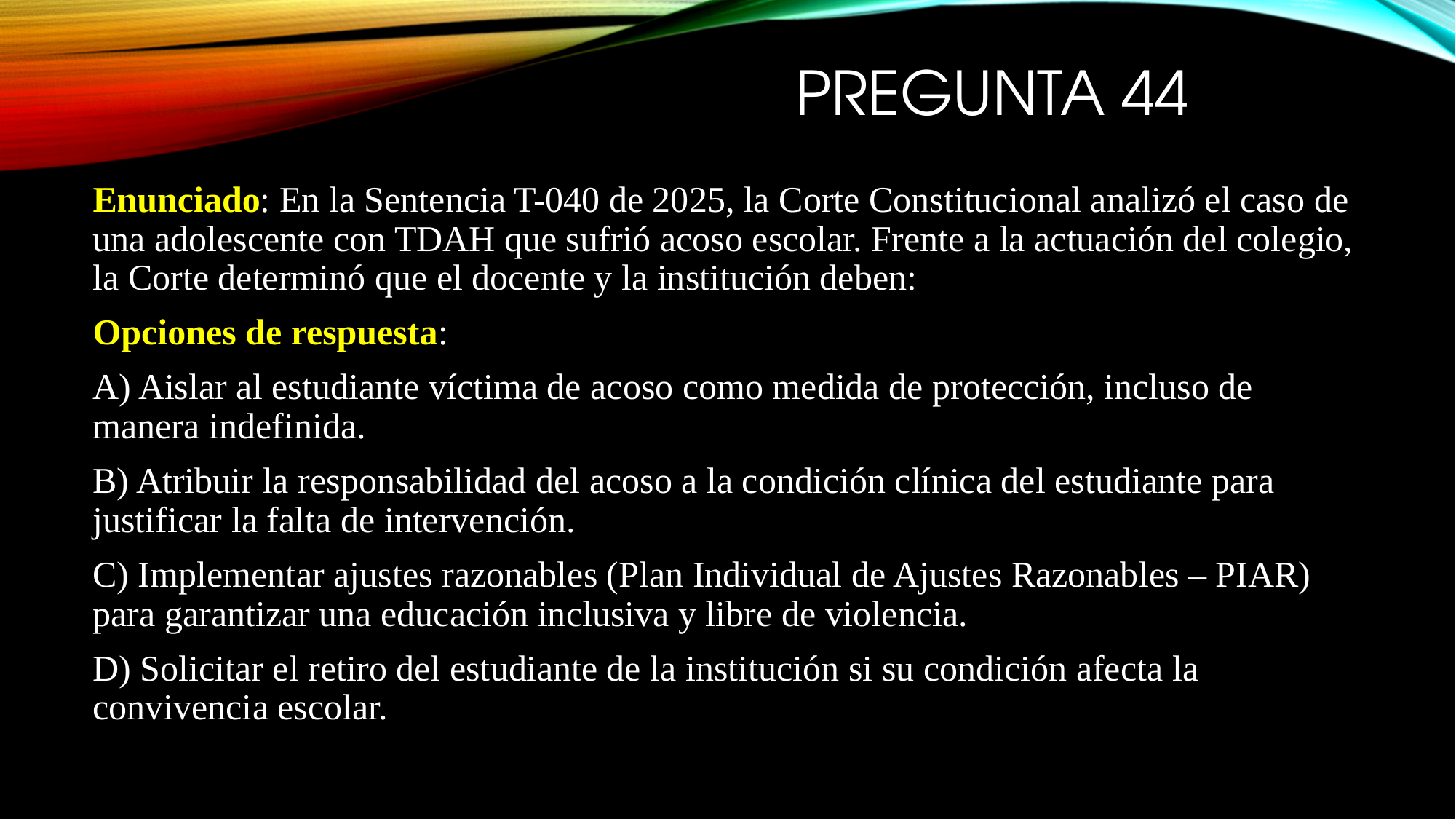

# PREGUNTA 44
Enunciado: En la Sentencia T-040 de 2025, la Corte Constitucional analizó el caso de una adolescente con TDAH que sufrió acoso escolar. Frente a la actuación del colegio, la Corte determinó que el docente y la institución deben:
Opciones de respuesta:
A) Aislar al estudiante víctima de acoso como medida de protección, incluso de manera indefinida.
B) Atribuir la responsabilidad del acoso a la condición clínica del estudiante para justificar la falta de intervención.
C) Implementar ajustes razonables (Plan Individual de Ajustes Razonables – PIAR) para garantizar una educación inclusiva y libre de violencia.
D) Solicitar el retiro del estudiante de la institución si su condición afecta la convivencia escolar.